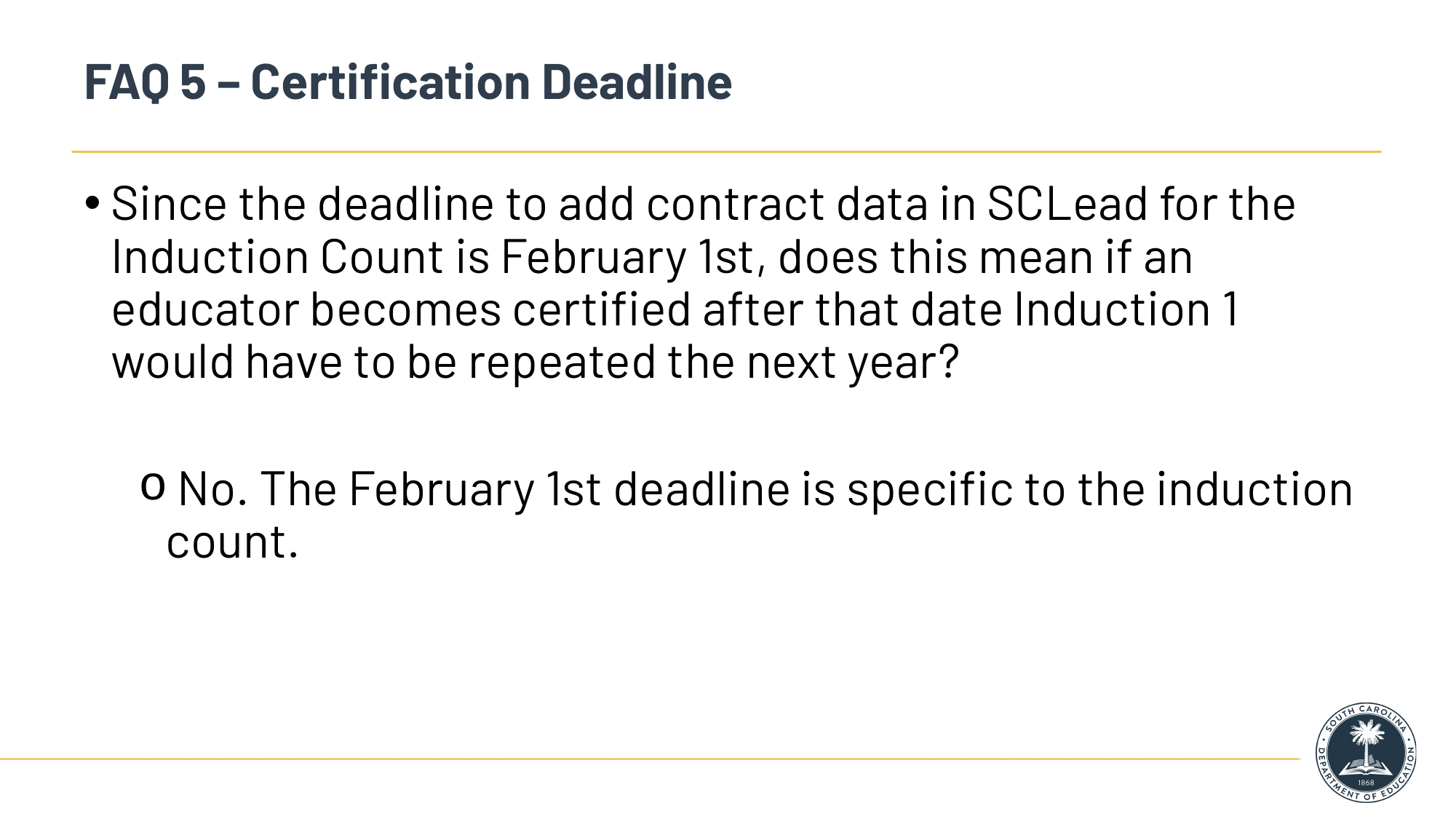

# FAQ 5 – Certification Deadline

Since the deadline to add contract data in SCLead for the Induction Count is February 1st, does this mean if an educator becomes certified after that date Induction 1 would have to be repeated the next year?

 No. The February 1st deadline is specific to the induction count.